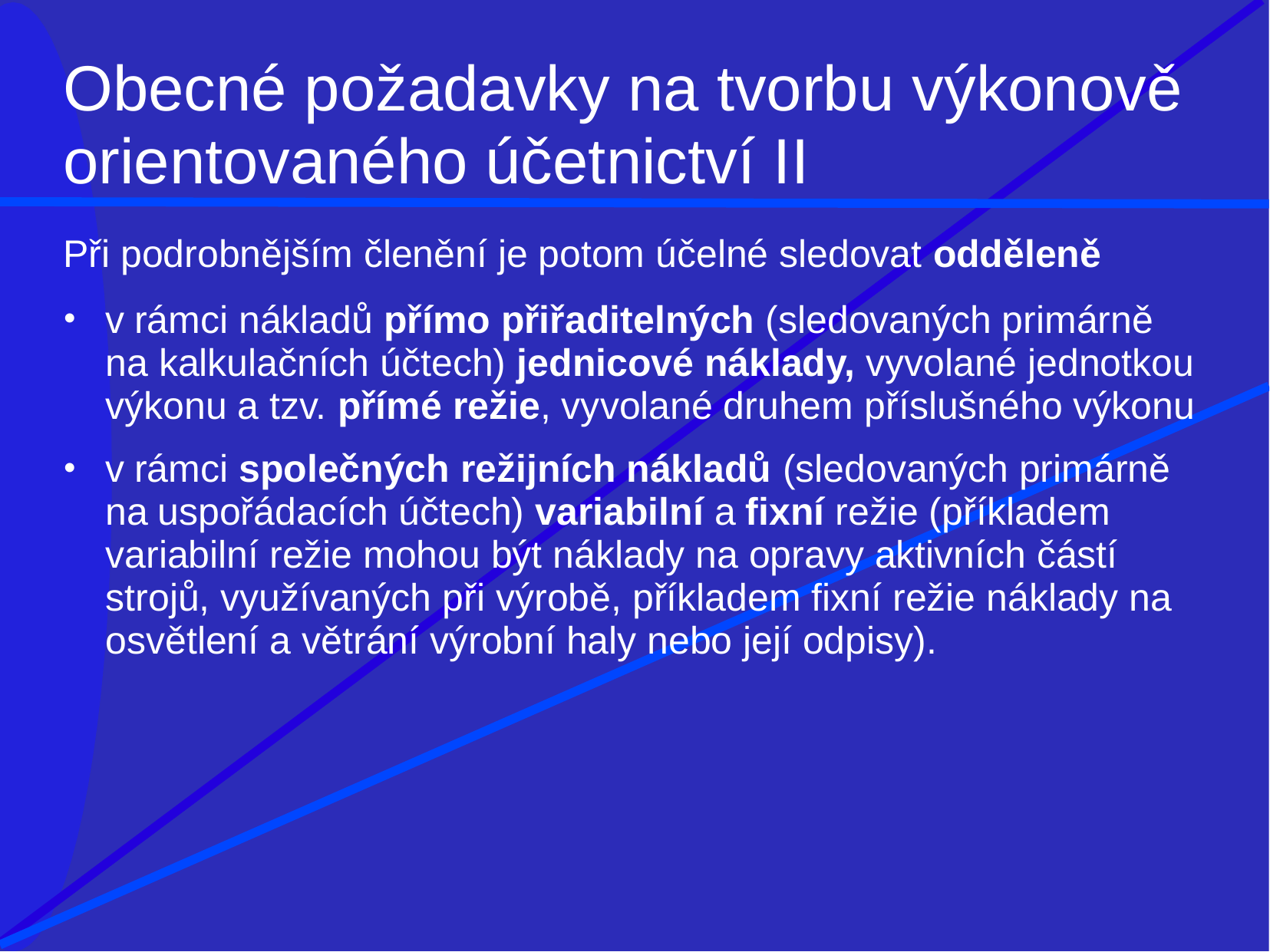

# Obecné požadavky na tvorbu výkonově
orientovaného účetnictví II
Při podrobnějším členění je potom účelné sledovat odděleně
v rámci nákladů přímo přiřaditelných (sledovaných primárně na kalkulačních účtech) jednicové náklady, vyvolané jednotkou výkonu a tzv. přímé režie, vyvolané druhem příslušného výkonu
v rámci společných režijních nákladů (sledovaných primárně na uspořádacích účtech) variabilní a fixní režie (příkladem variabilní režie mohou být náklady na opravy aktivních částí strojů, využívaných při výrobě, příkladem fixní režie náklady na osvětlení a větrání výrobní haly nebo její odpisy).